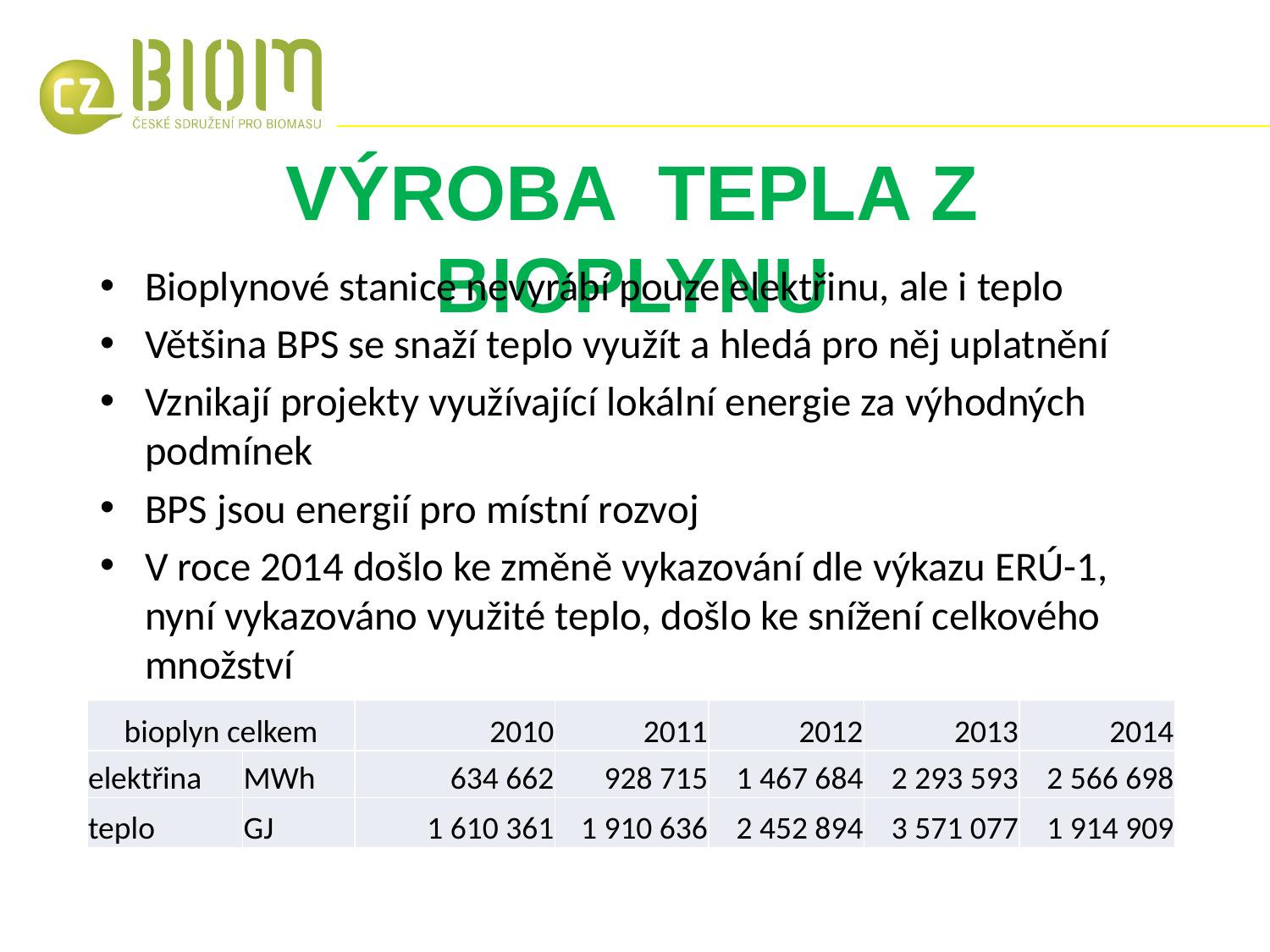

# VÝROBA  TEPLA Z BIOPLYNU
Bioplynové stanice nevyrábí pouze elektřinu, ale i teplo
Většina BPS se snaží teplo využít a hledá pro něj uplatnění
Vznikají projekty využívající lokální energie za výhodných podmínek
BPS jsou energií pro místní rozvoj
V roce 2014 došlo ke změně vykazování dle výkazu ERÚ-1, nyní vykazováno využité teplo, došlo ke snížení celkového množství

| bioplyn celkem |  | 2010 | 2011 | 2012 | 2013 | 2014 |
| --- | --- | --- | --- | --- | --- | --- |
| elektřina | MWh | 634 662 | 928 715 | 1 467 684 | 2 293 593 | 2 566 698 |
| teplo | GJ | 1 610 361 | 1 910 636 | 2 452 894 | 3 571 077 | 1 914 909 |